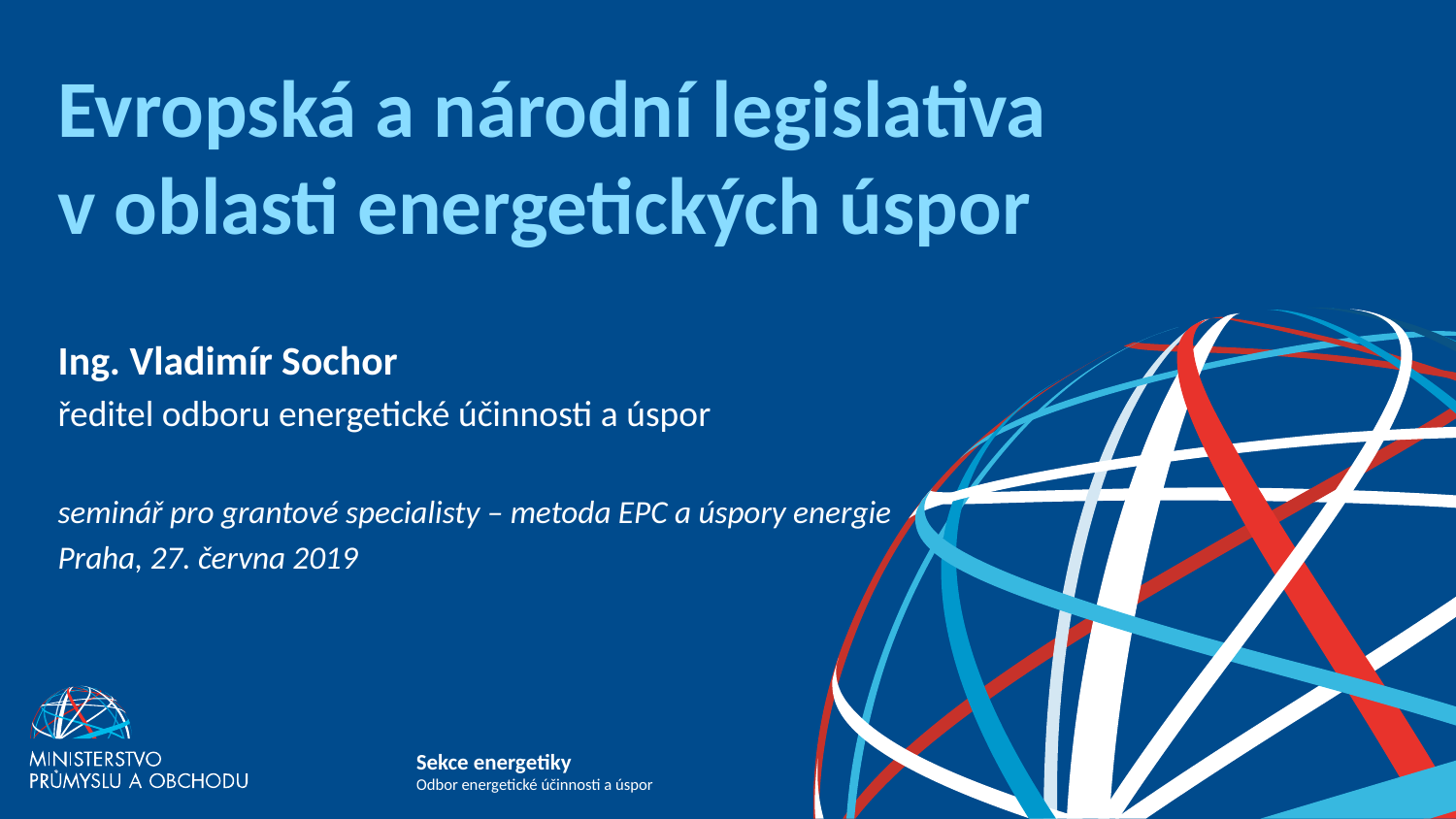

# Evropská a národní legislativa v oblasti energetických úspor
Ing. Vladimír Sochor
ředitel odboru energetické účinnosti a úspor

seminář pro grantové specialisty – metoda EPC a úspory energie
Praha, 27. června 2019